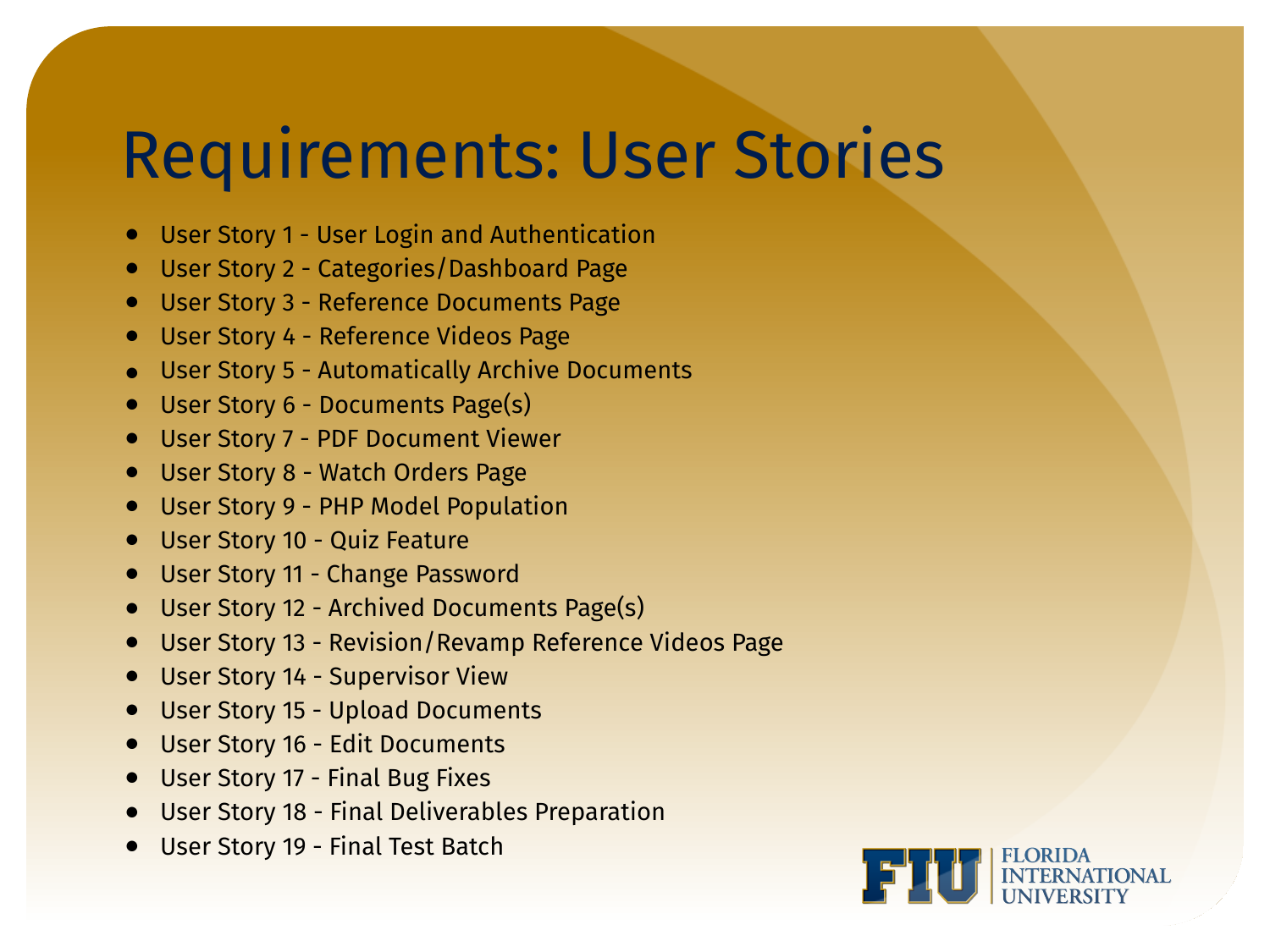

# Requirements: User Stories
User Story 1 - User Login and Authentication
User Story 2 - Categories/Dashboard Page
User Story 3 - Reference Documents Page
User Story 4 - Reference Videos Page
User Story 5 - Automatically Archive Documents
User Story 6 - Documents Page(s)
User Story 7 - PDF Document Viewer
User Story 8 - Watch Orders Page
User Story 9 - PHP Model Population
User Story 10 - Quiz Feature
User Story 11 - Change Password
User Story 12 - Archived Documents Page(s)
User Story 13 - Revision/Revamp Reference Videos Page
User Story 14 - Supervisor View
User Story 15 - Upload Documents
User Story 16 - Edit Documents
User Story 17 - Final Bug Fixes
User Story 18 - Final Deliverables Preparation
User Story 19 - Final Test Batch